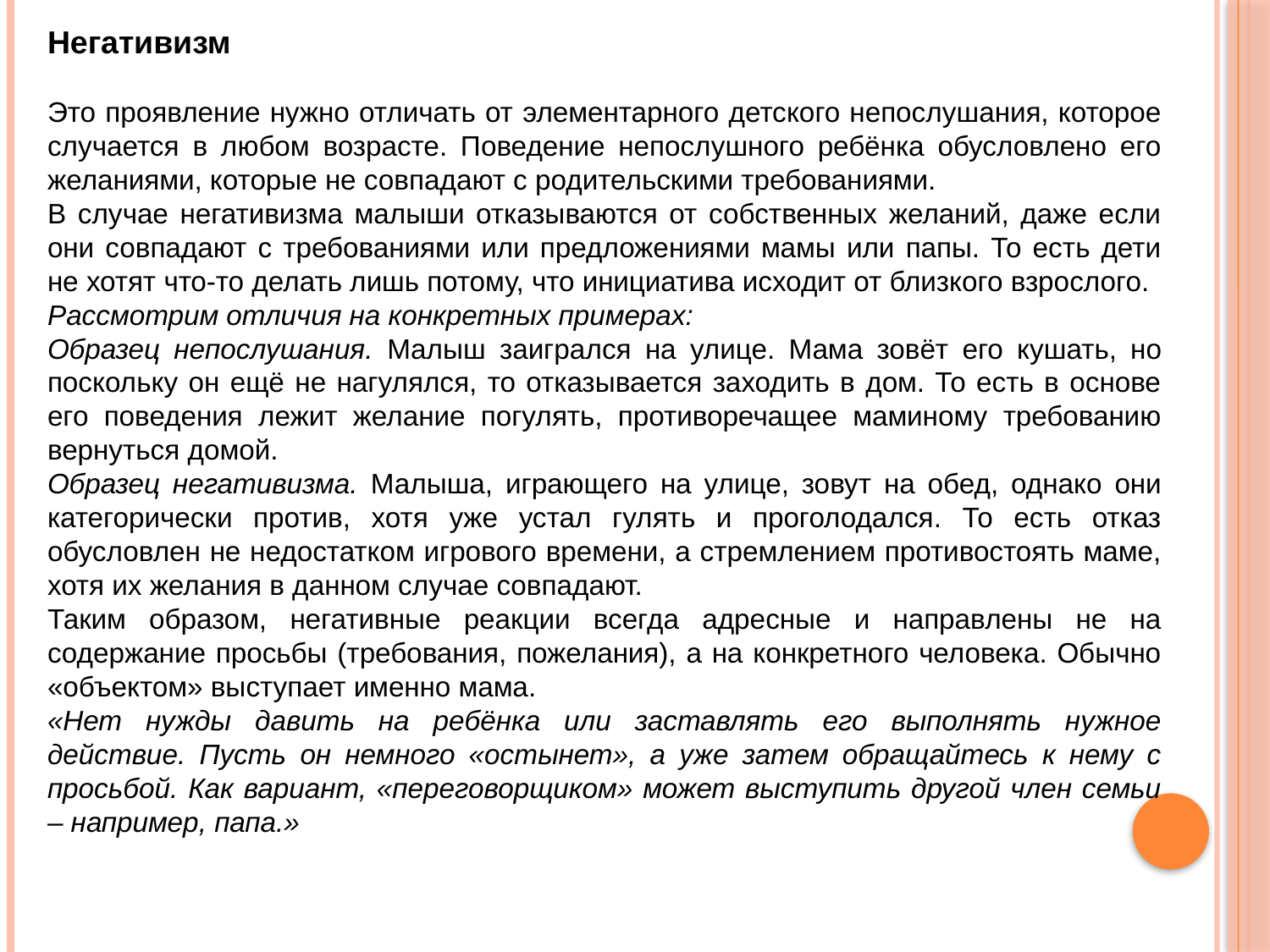

Негативизм

Это проявление нужно отличать от элементарного детского непослушания, которое случается в любом возрасте. Поведение непослушного ребёнка обусловлено его желаниями, которые не совпадают с родительскими требованиями.
В случае негативизма малыши отказываются от собственных желаний, даже если они совпадают с требованиями или предложениями мамы или папы. То есть дети не хотят что-то делать лишь потому, что инициатива исходит от близкого взрослого.
Рассмотрим отличия на конкретных примерах:
Образец непослушания. Малыш заигрался на улице. Мама зовёт его кушать, но поскольку он ещё не нагулялся, то отказывается заходить в дом. То есть в основе его поведения лежит желание погулять, противоречащее маминому требованию вернуться домой.
Образец негативизма. Малыша, играющего на улице, зовут на обед, однако они категорически против, хотя уже устал гулять и проголодался. То есть отказ обусловлен не недостатком игрового времени, а стремлением противостоять маме, хотя их желания в данном случае совпадают.
Таким образом, негативные реакции всегда адресные и направлены не на содержание просьбы (требования, пожелания), а на конкретного человека. Обычно «объектом» выступает именно мама.
«Нет нужды давить на ребёнка или заставлять его выполнять нужное действие. Пусть он немного «остынет», а уже затем обращайтесь к нему с просьбой. Как вариант, «переговорщиком» может выступить другой член семьи – например, папа.»